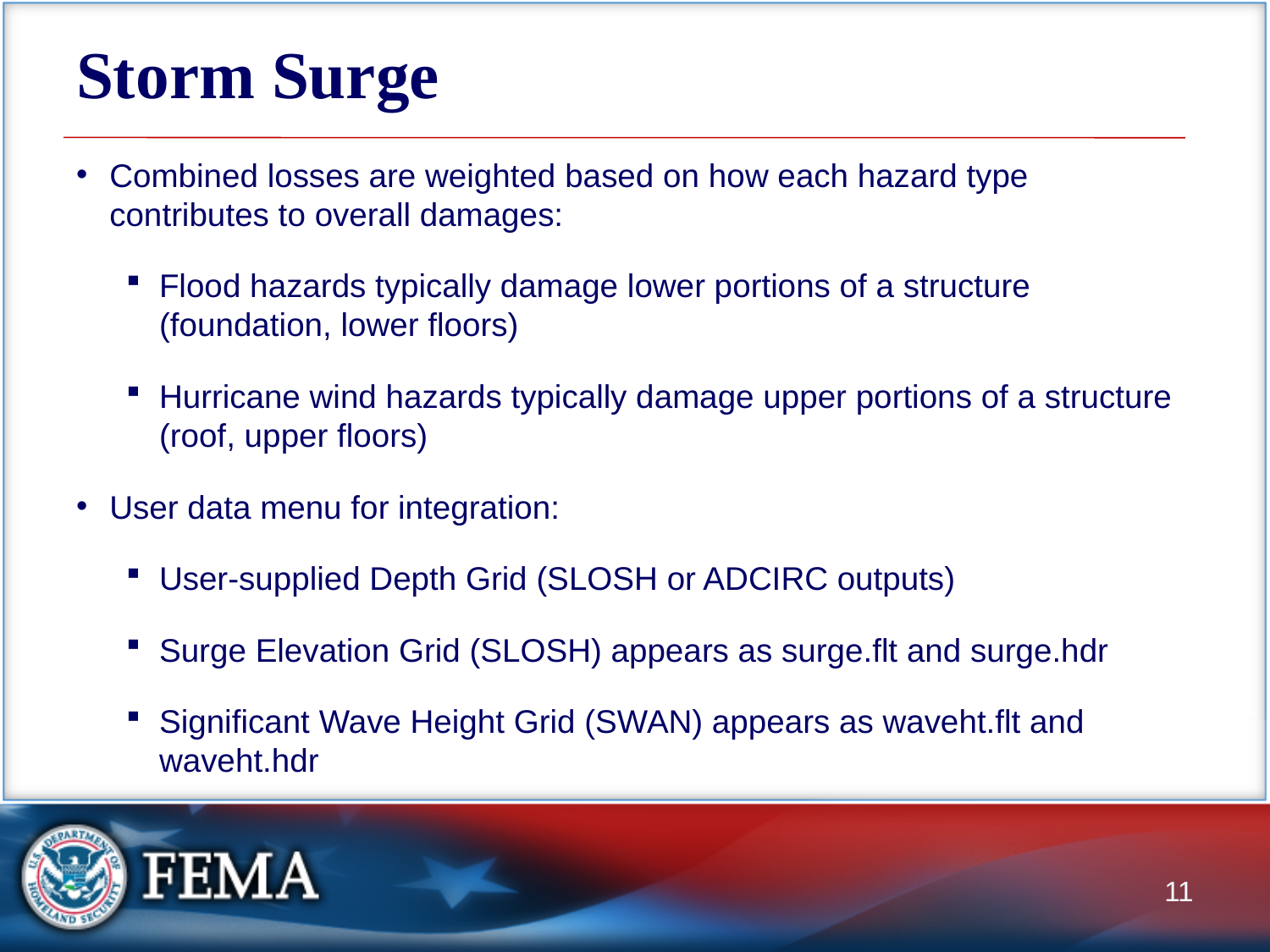

# Storm Surge
Combined losses are weighted based on how each hazard type contributes to overall damages:
Flood hazards typically damage lower portions of a structure (foundation, lower floors)
Hurricane wind hazards typically damage upper portions of a structure (roof, upper floors)
User data menu for integration:
User-supplied Depth Grid (SLOSH or ADCIRC outputs)
Surge Elevation Grid (SLOSH) appears as surge.flt and surge.hdr
Significant Wave Height Grid (SWAN) appears as waveht.flt and waveht.hdr
11